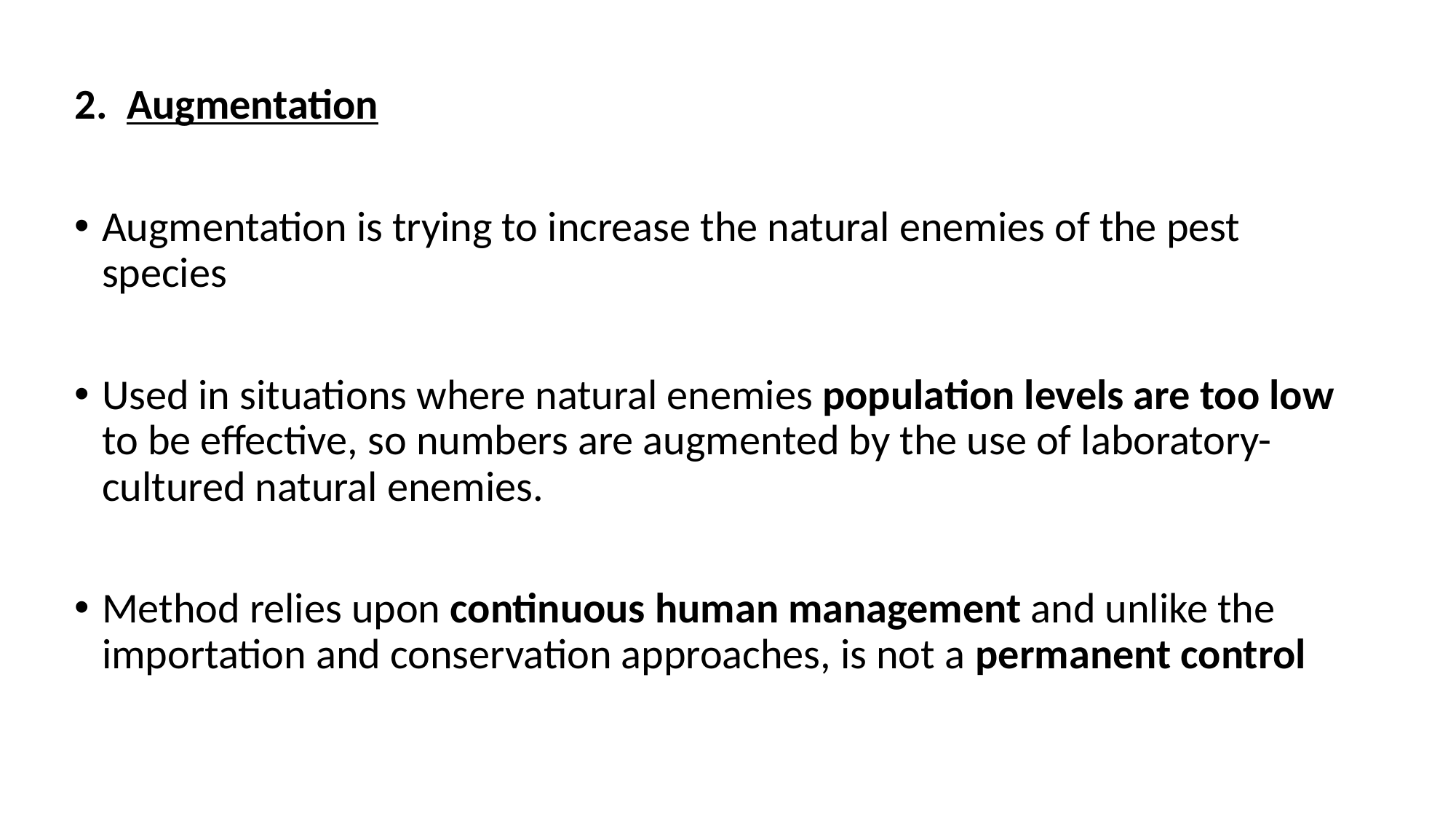

2.  Augmentation

Augmentation is trying to increase the natural enemies of the pest species

Used in situations where natural enemies population levels are too low to be effective, so numbers are augmented by the use of laboratory-cultured natural enemies.

Method relies upon continuous human management and unlike the importation and conservation approaches, is not a permanent control